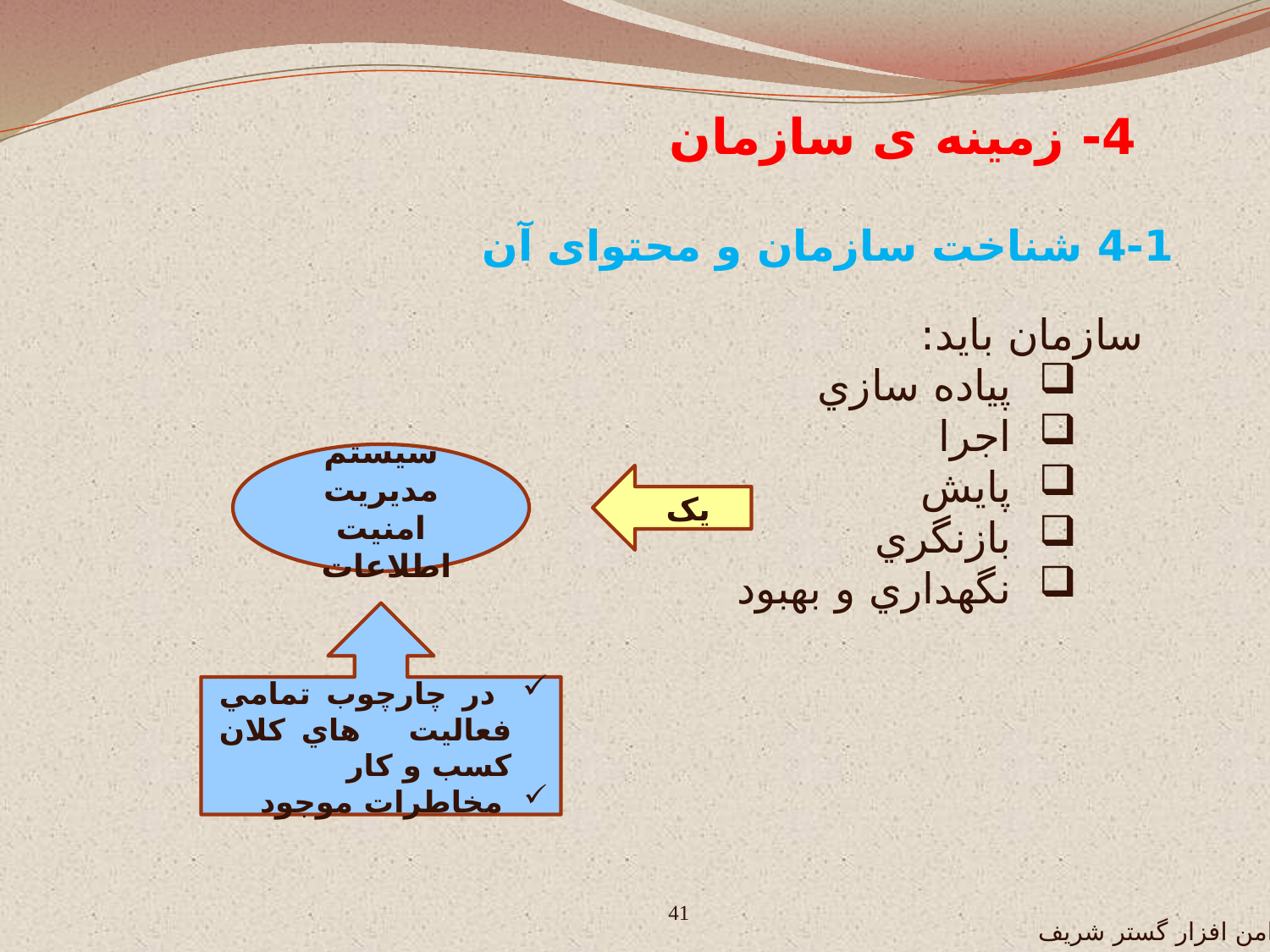

4- زمینه ی سازمان
4-1 شناخت سازمان و محتوای آن

   سازمان بايد:
  پياده سازي
  اجرا
  پايش
  بازنگري
  نگهداري و بهبود

سيستم مديريت امنيت اطلاعات
يک
 در چارچوب تمامي فعاليت   هاي کلان کسب و کار
  مخاطرات موجود